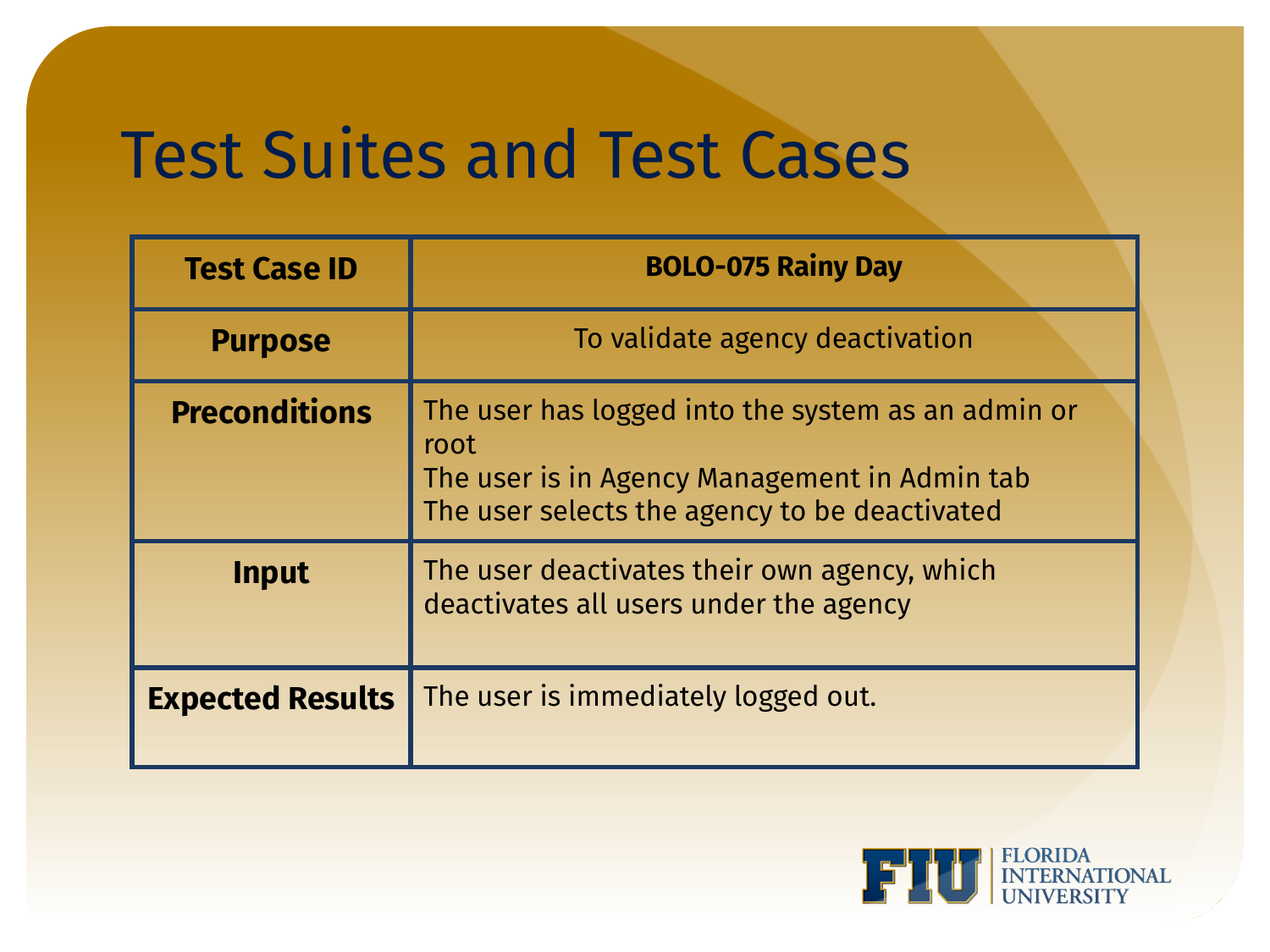

# Test Suites and Test Cases
| Test Case ID | BOLO-075 Rainy Day |
| --- | --- |
| Purpose | To validate agency deactivation |
| Preconditions | The user has logged into the system as an admin or root The user is in Agency Management in Admin tab The user selects the agency to be deactivated |
| Input | The user deactivates their own agency, which deactivates all users under the agency |
| Expected Results | The user is immediately logged out. |